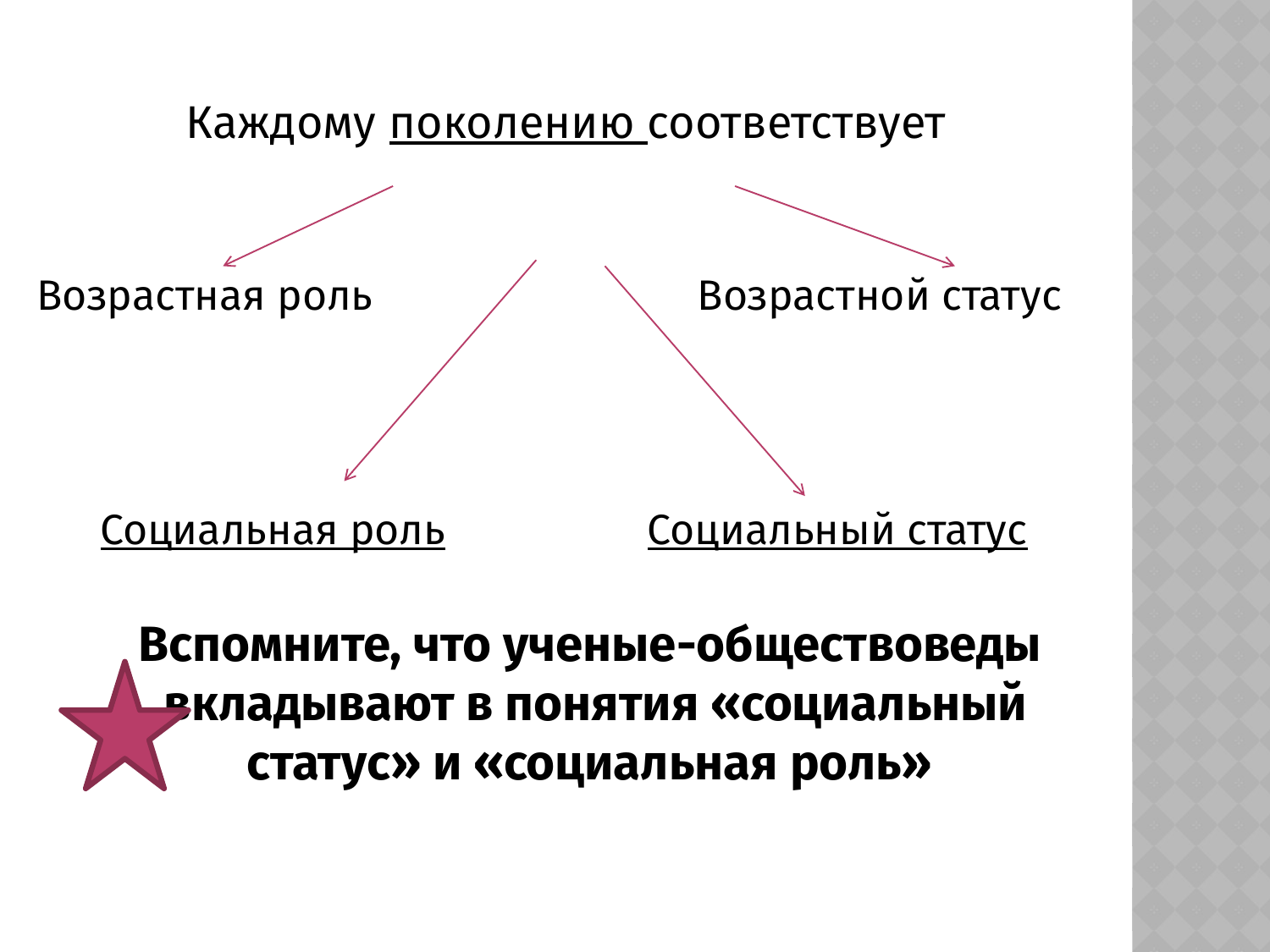

Каждому поколению соответствует
Возрастная роль
Возрастной статус
Социальная роль
Социальный статус
Вспомните, что ученые-обществоведы  вкладывают в понятия «социальный статус» и «социальная роль»